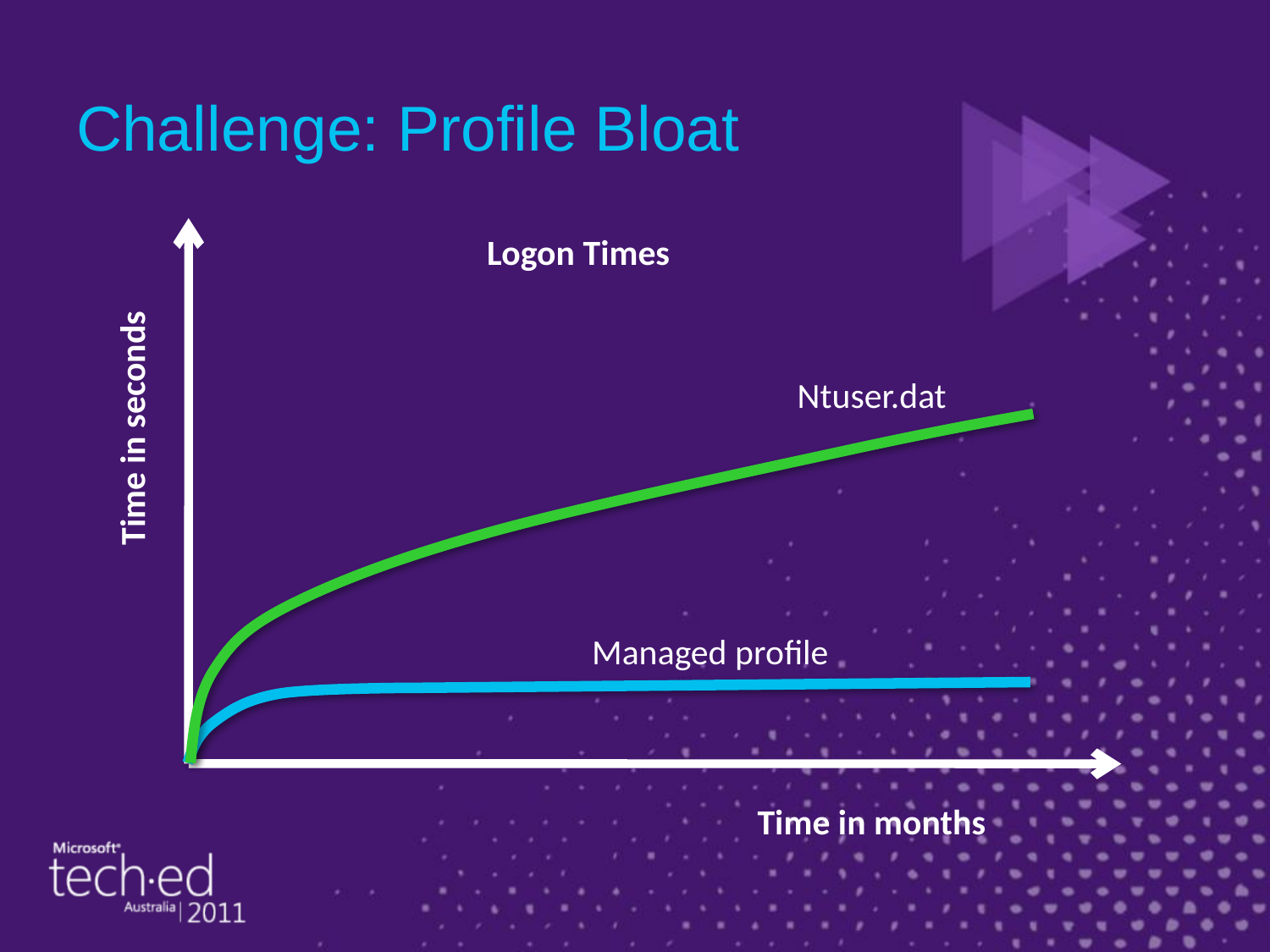

# Challenge: Profile Bloat
Logon Times
Ntuser.dat
Time in seconds

Managed profile

Time in months